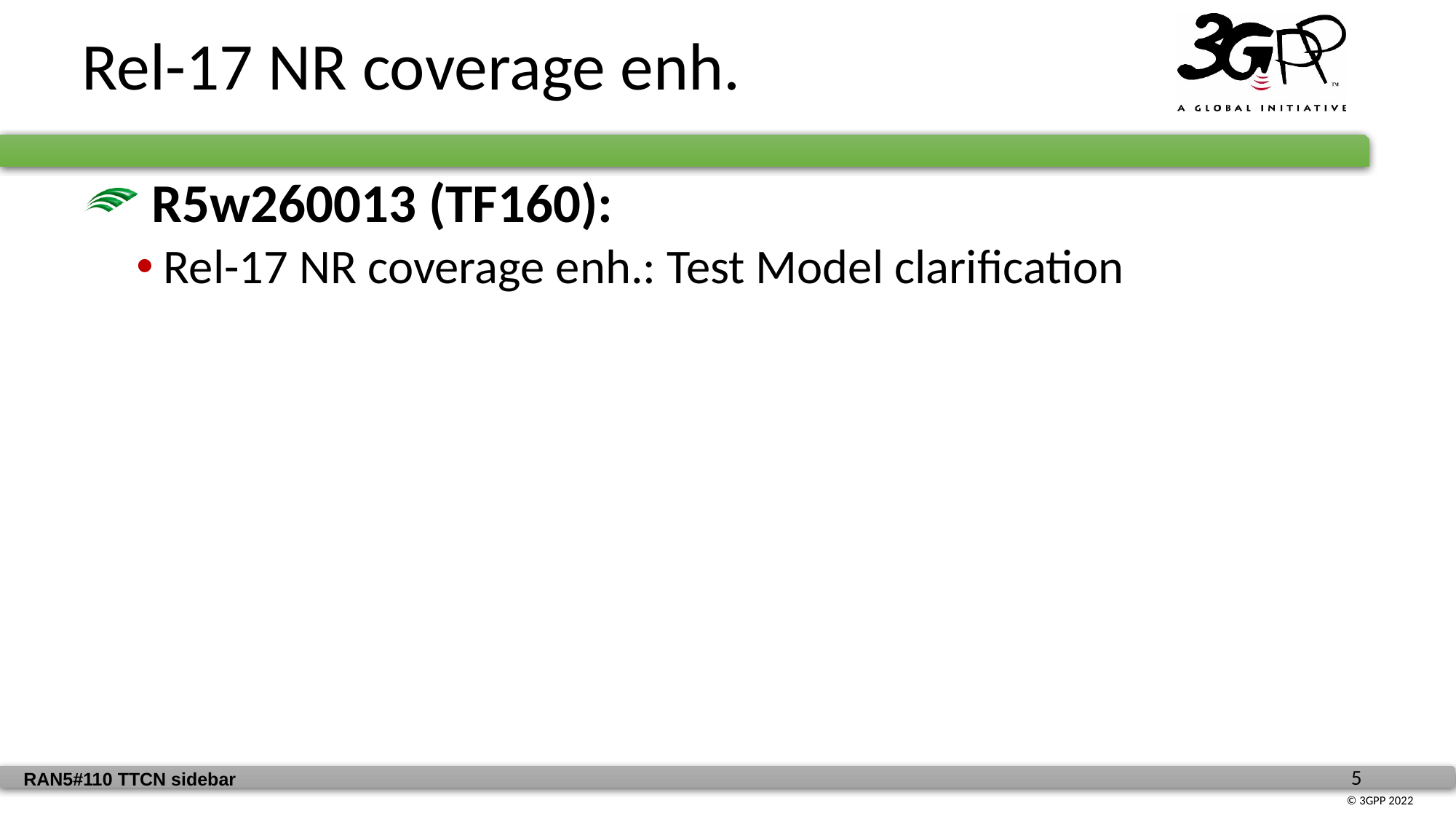

Rel-17 NR coverage enh.
 R5w260013 (TF160):
Rel-17 NR coverage enh.: Test Model clarification